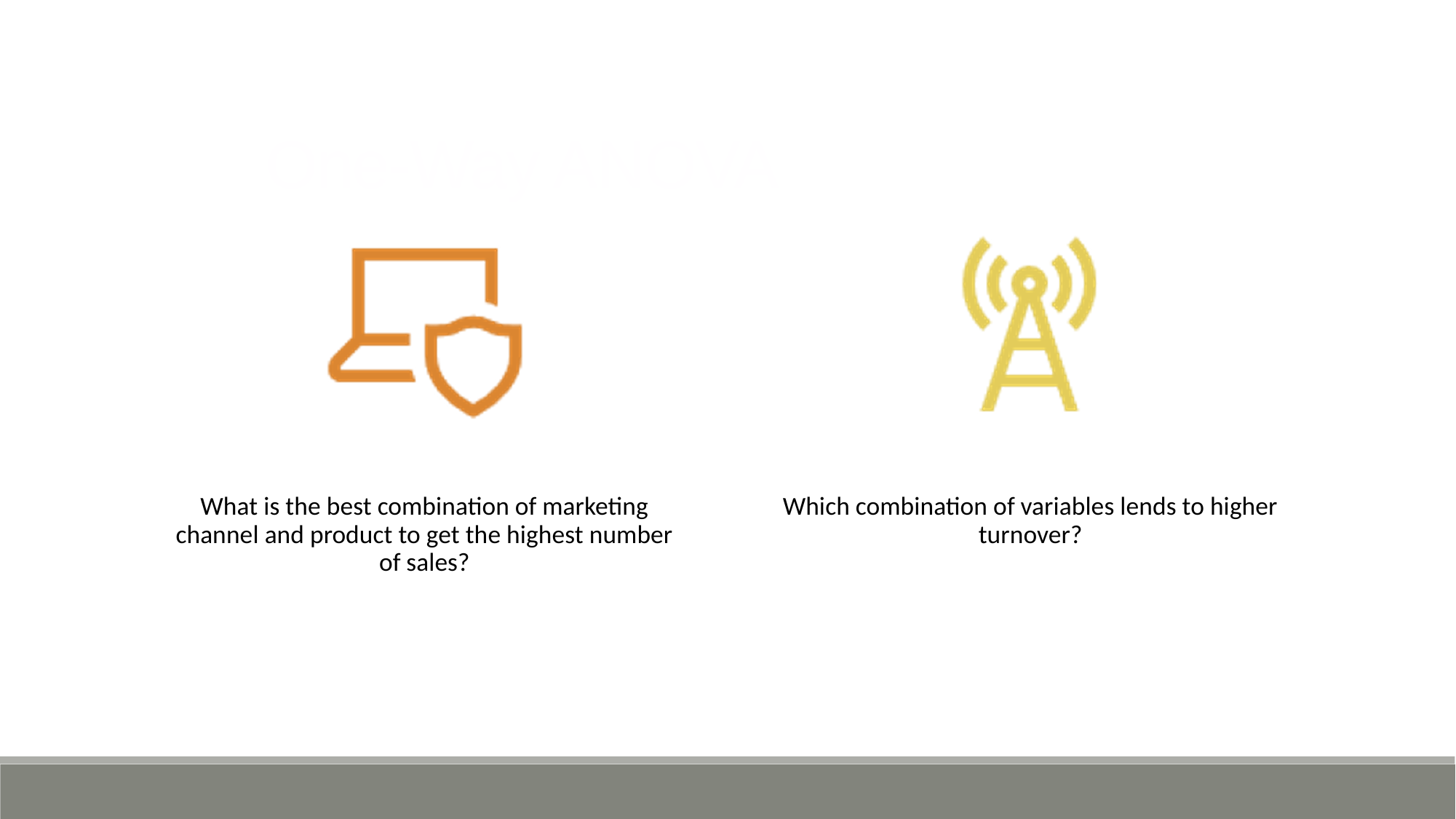

One-Way ANOVA
What is the best combination of marketing channel and product to get the highest number of sales?
Which combination of variables lends to higher turnover?